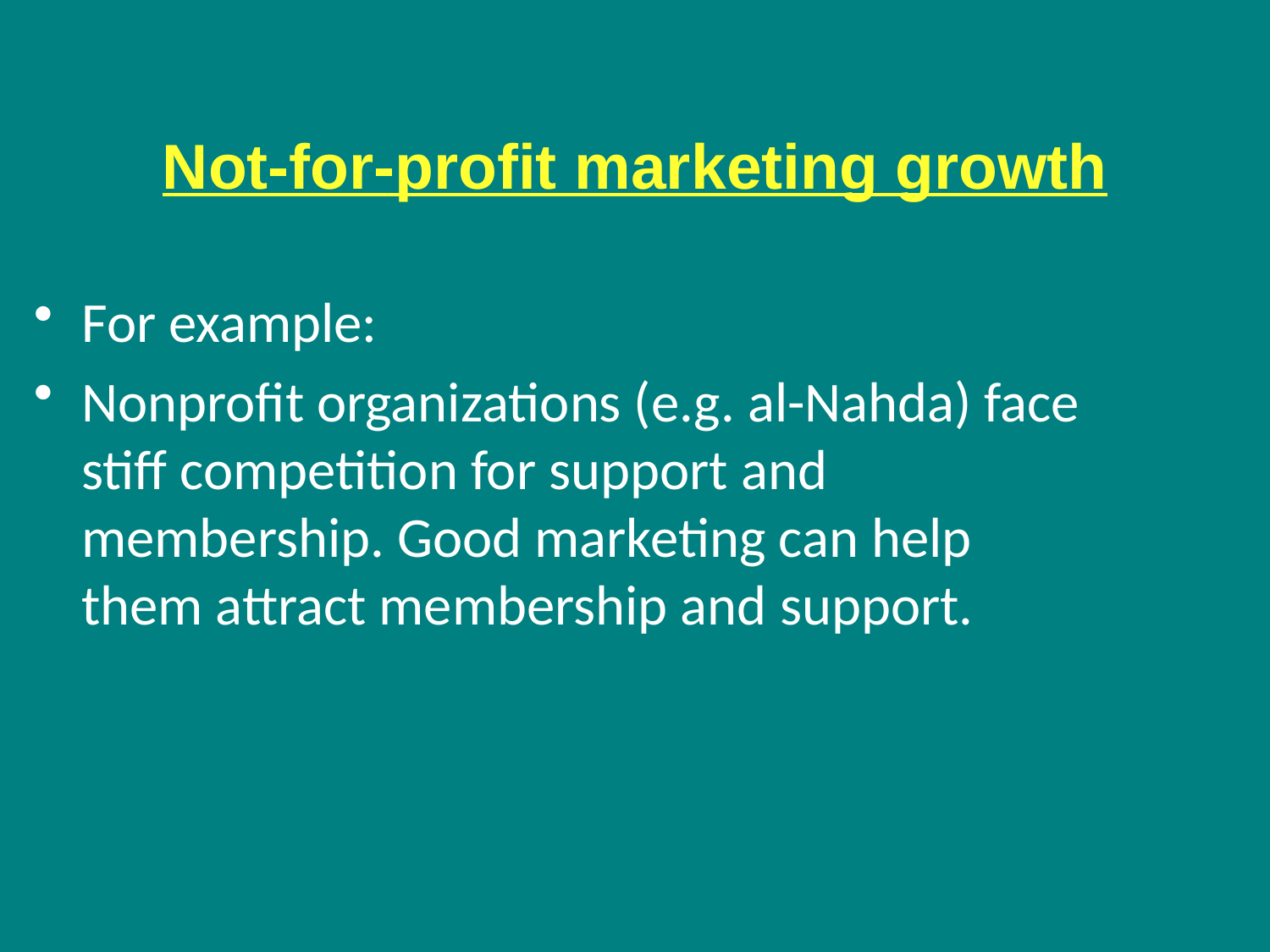

# Not-for-profit marketing growth

For example:
Nonprofit organizations (e.g. al-Nahda) face stiff competition for support and membership. Good marketing can help them attract membership and support.